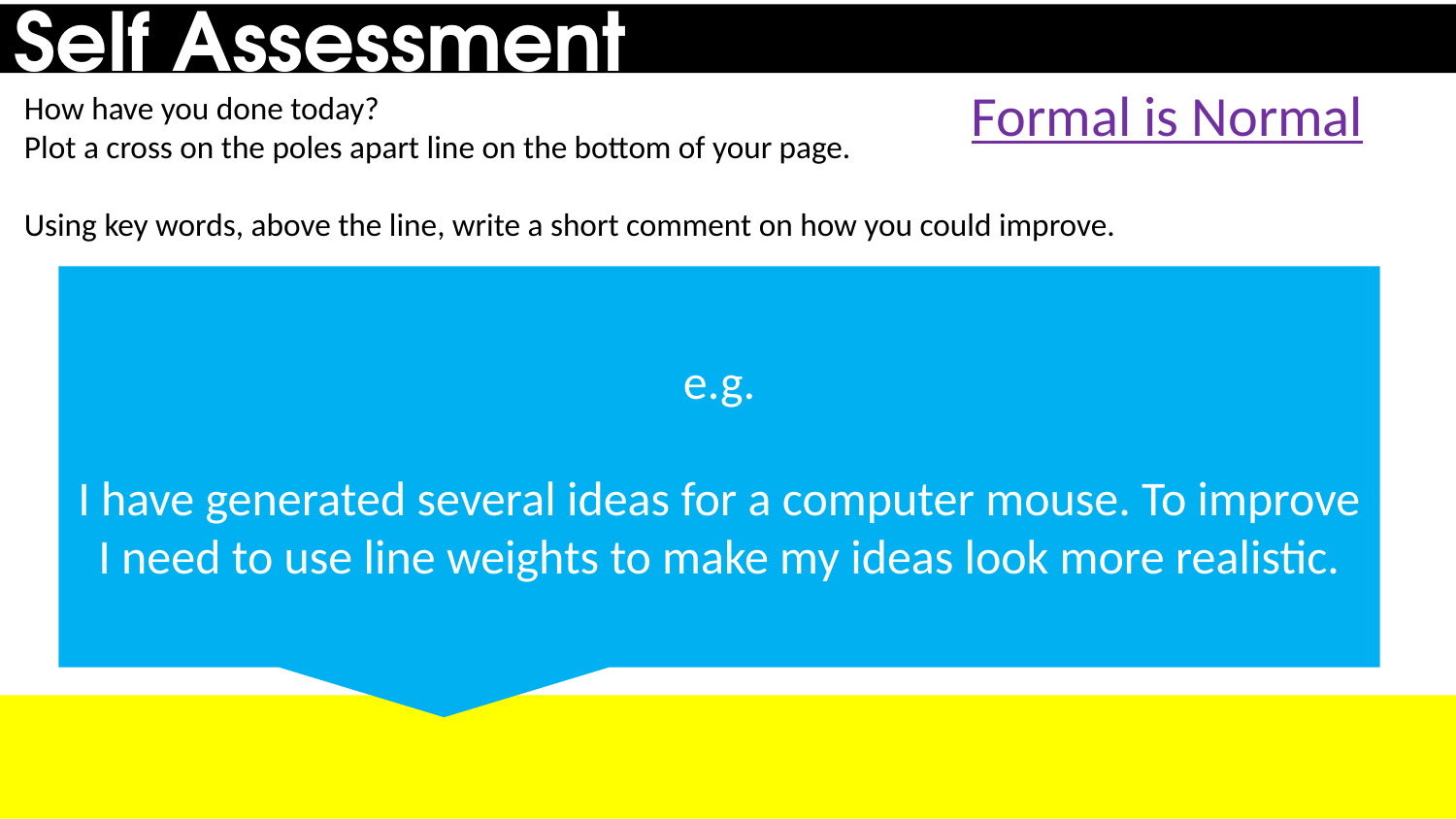

Self Assessment
Formal is Normal
How have you done today?
Plot a cross on the poles apart line on the bottom of your page.

Using key words, above the line, write a short comment on how you could improve.
e.g.

I have generated several ideas for a computer mouse. To improve I need to use line weights to make my ideas look more realistic.